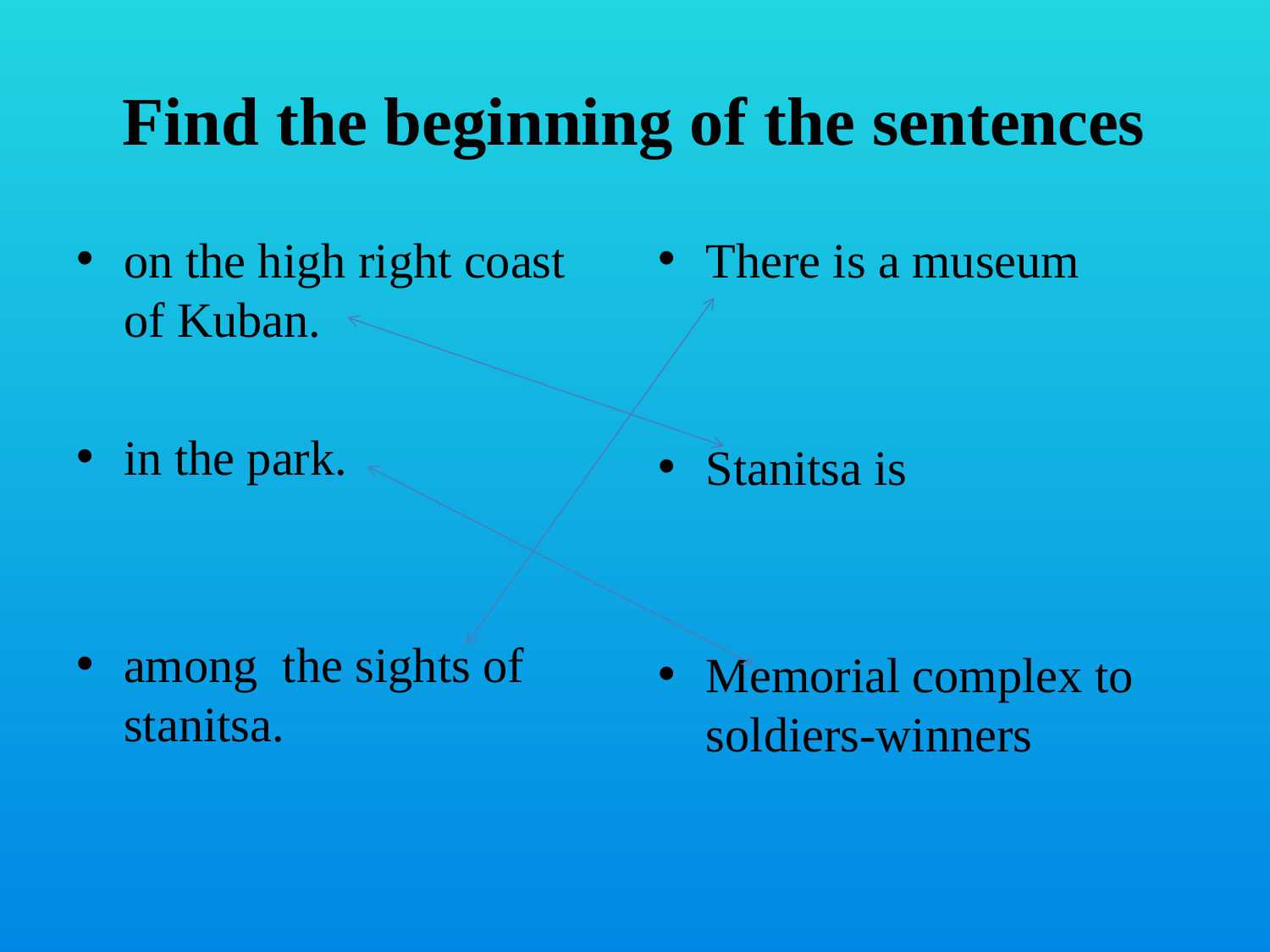

# Find the beginning of the sentences
on the high right coast of Kuban.

in the park.

among  the sights of stanitsa.

There is a museum

Stanitsa is

Memorial complex to soldiers-winners